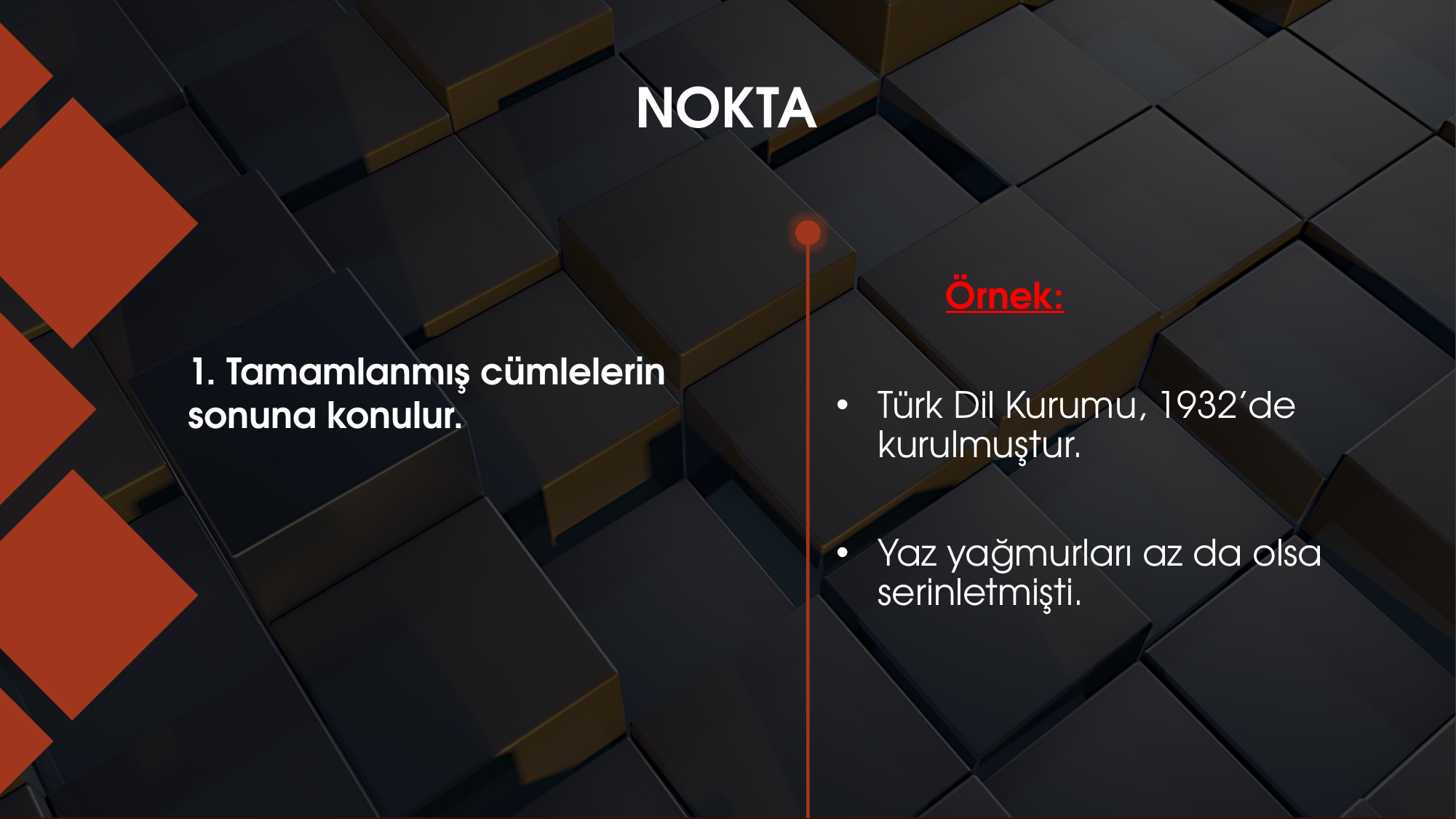

# NOKTA

	Örnek:

Türk Dil Kurumu, 1932’de kurulmuştur.

Yaz yağmurları az da olsa serinletmişti.

1. Tamamlanmış cümlelerin sonuna konulur.